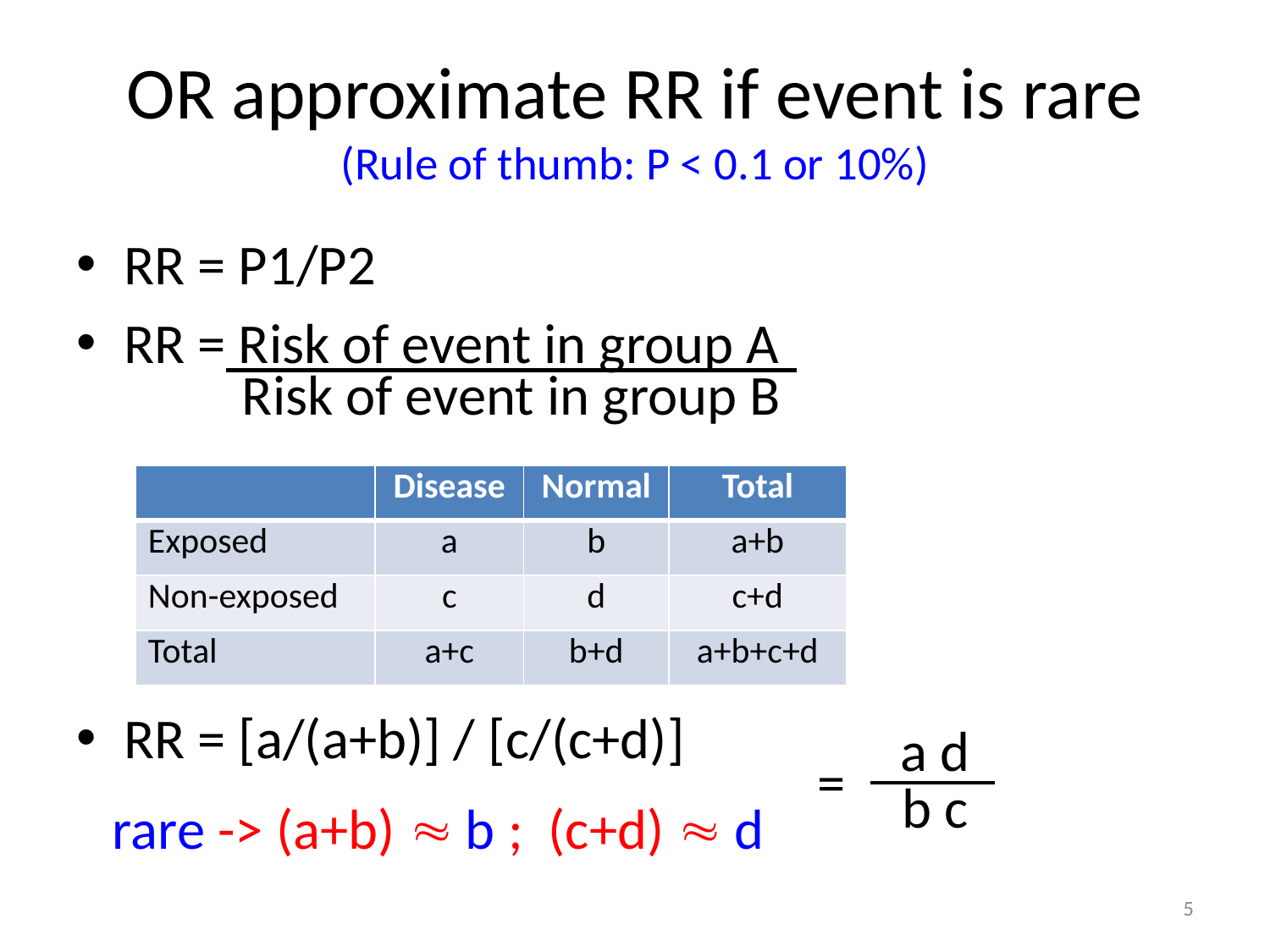

# OR approximate RR if event is rare (Rule of thumb: P < 0.1 or 10%)
RR = P1/P2
RR = Risk of event in group A

RR = [a/(a+b)] / [c/(c+d)]
Risk of event in group B
|  | Disease | Normal | Total |
| --- | --- | --- | --- |
| Exposed | a | b | a+b |
| Non-exposed | c | d | c+d |
| Total | a+c | b+d | a+b+c+d |
a d
=
b c
 rare -> (a+b) ≈ b ;  (c+d) ≈ d
5